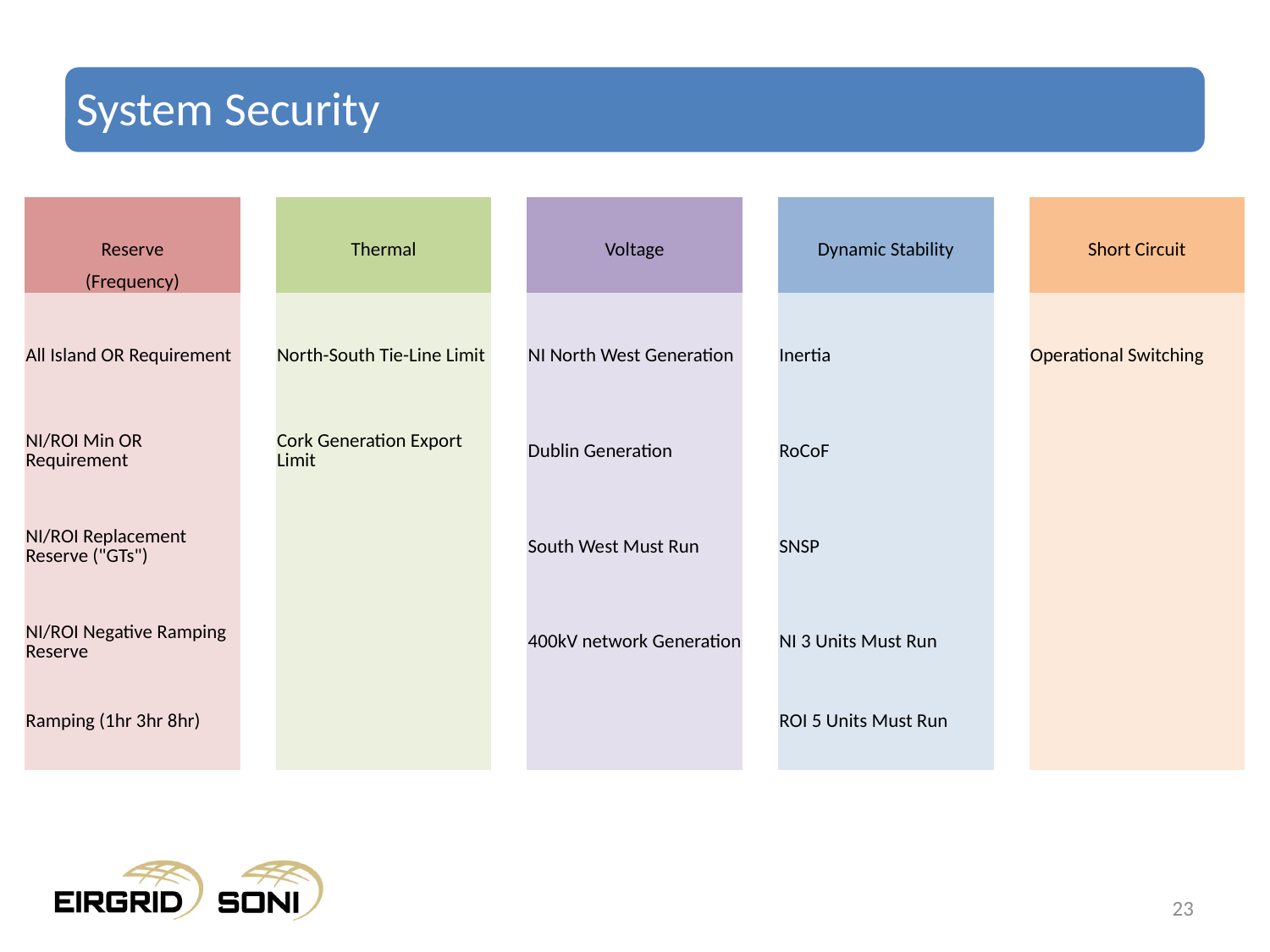

# System Security
|  |  |  |  |  |  |  |  |  |
| --- | --- | --- | --- | --- | --- | --- | --- | --- |
| Reserve |  | Thermal |  | Voltage |  | Dynamic Stability |  | Short Circuit |
| (Frequency) |  |  |  |  |  |  |  |  |
|  |  |  |  |  |  |  |  |  |
| All Island OR Requirement |  | North-South Tie-Line Limit |  | NI North West Generation |  | Inertia |  | Operational Switching |
|  |  |  |  |  |  |  |  |  |
| NI/ROI Min OR Requirement |  | Cork Generation Export Limit |  | Dublin Generation |  | RoCoF |  |  |
|  |  |  |  |  |  |  |  |  |
| NI/ROI Replacement Reserve ("GTs") |  |  |  | South West Must Run |  | SNSP |  |  |
|  |  |  |  |  |  |  |  |  |
| NI/ROI Negative Ramping Reserve |  |  |  | 400kV network Generation |  | NI 3 Units Must Run |  |  |
|  |  |  |  |  |  |  |  |  |
| Ramping (1hr 3hr 8hr) |  |  |  |  |  | ROI 5 Units Must Run |  |  |
|  |  |  |  |  |  |  |  |  |
23